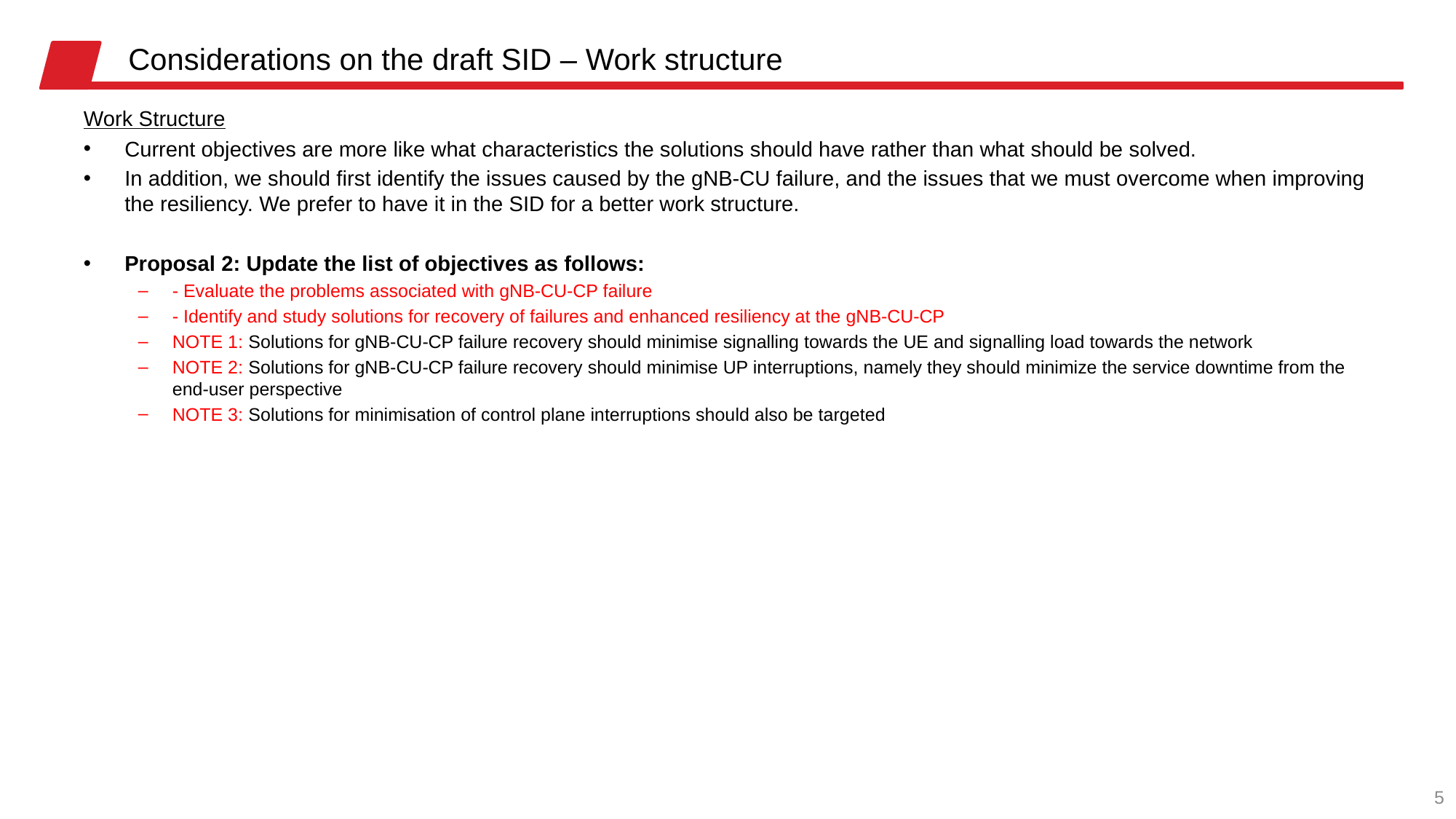

# Considerations on the draft SID – Work structure
Work Structure
Current objectives are more like what characteristics the solutions should have rather than what should be solved.
In addition, we should first identify the issues caused by the gNB-CU failure, and the issues that we must overcome when improving the resiliency. We prefer to have it in the SID for a better work structure.

Proposal 2: Update the list of objectives as follows:
- Evaluate the problems associated with gNB-CU-CP failure
- Identify and study solutions for recovery of failures and enhanced resiliency at the gNB-CU-CP
NOTE 1: Solutions for gNB-CU-CP failure recovery should minimise signalling towards the UE and signalling load towards the network
NOTE 2: Solutions for gNB-CU-CP failure recovery should minimise UP interruptions, namely they should minimize the service downtime from the end-user perspective
NOTE 3: Solutions for minimisation of control plane interruptions should also be targeted
5